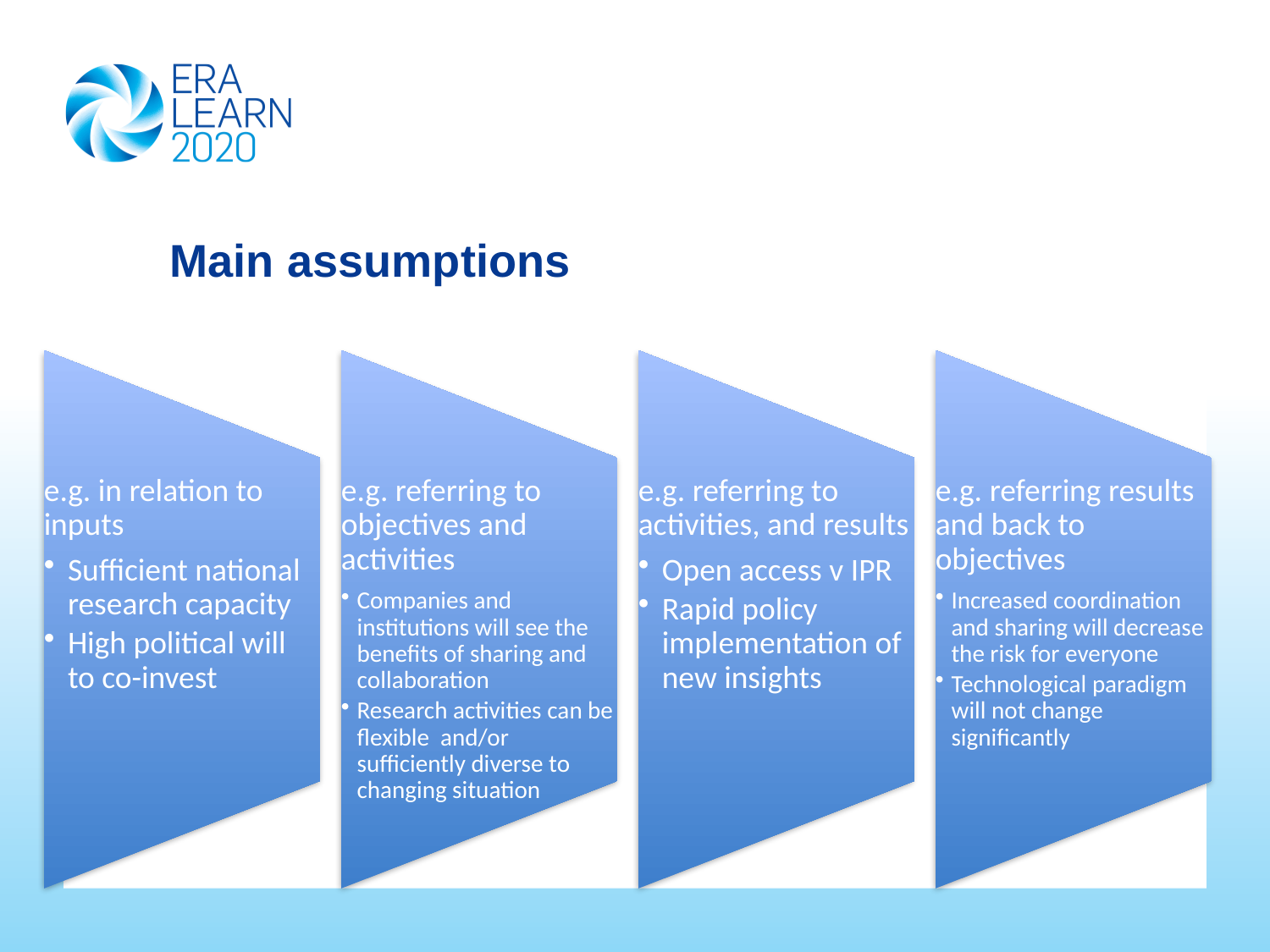

# Main assumptions
e.g. in relation to inputs
Sufficient national research capacity
High political will to co-invest
e.g. referring to objectives and activities
Companies and institutions will see the benefits of sharing and collaboration
Research activities can be flexible  and/or sufficiently diverse to changing situation
e.g. referring to activities, and results
Open access v IPR
Rapid policy implementation of new insights
e.g. referring results and back to objectives
Increased coordination and sharing will decrease the risk for everyone
Technological paradigm will not change significantly